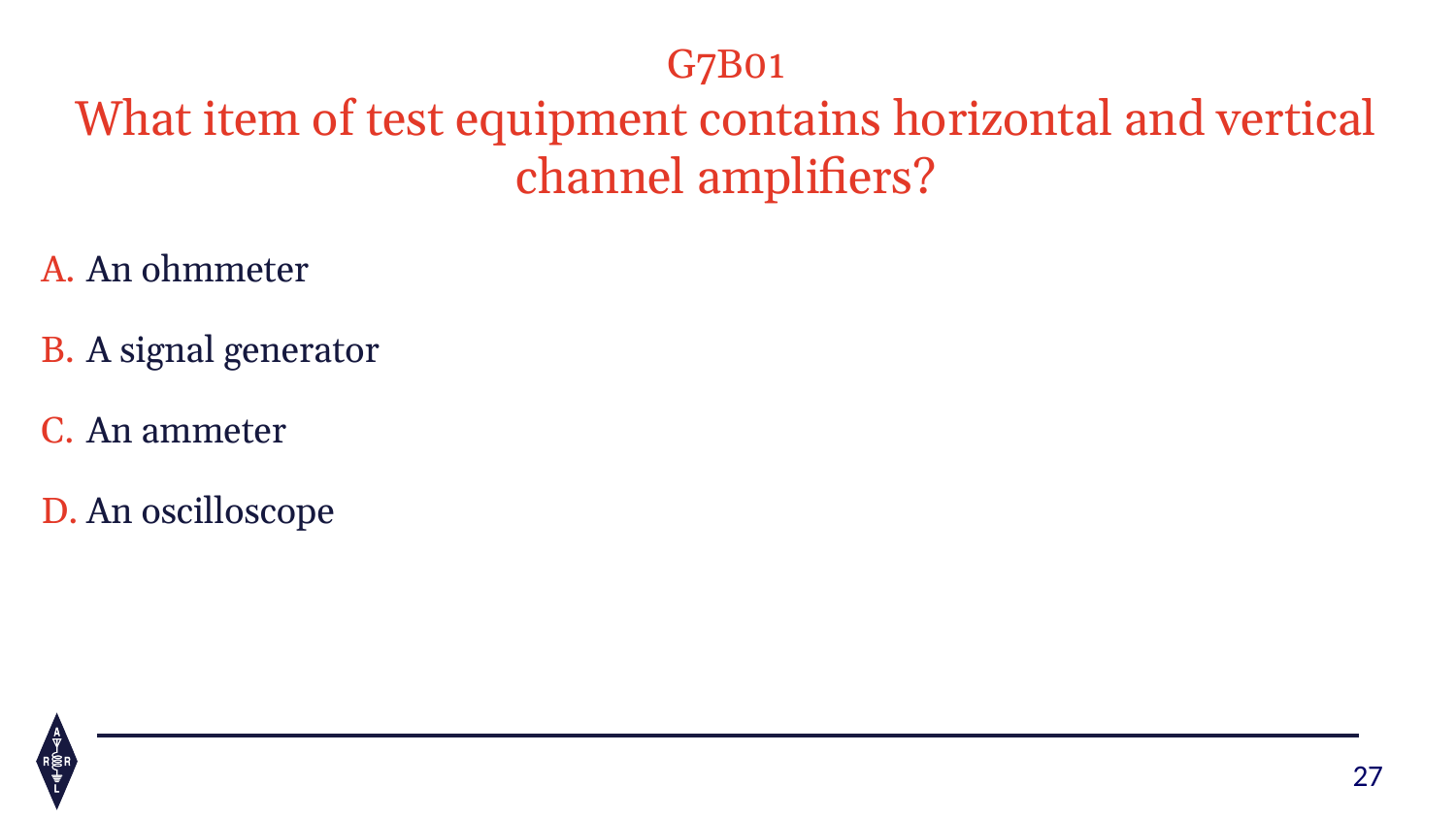

G7B01
What item of test equipment contains horizontal and vertical channel amplifiers?
An ohmmeter
A signal generator
An ammeter
An oscilloscope
27